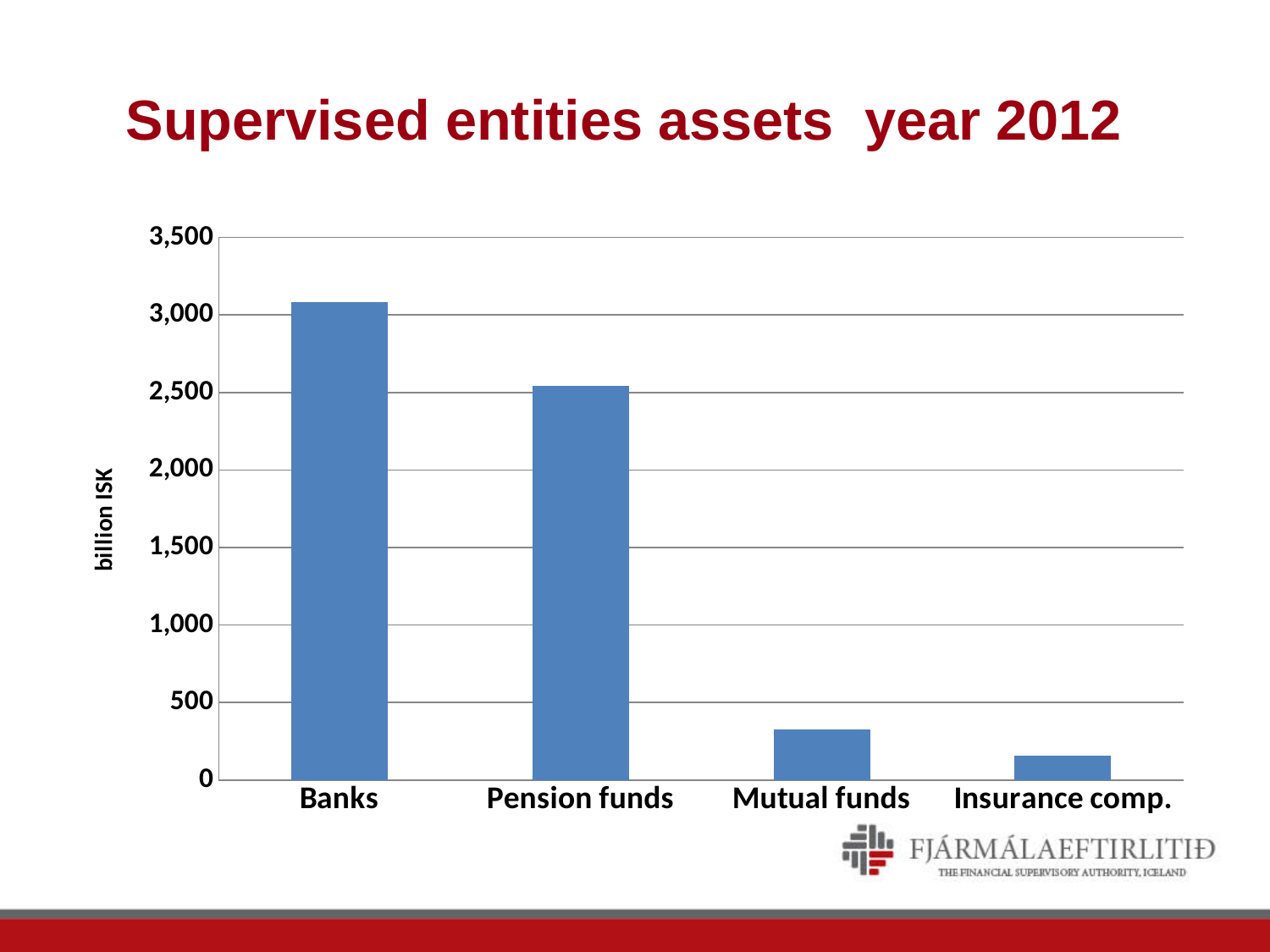

# Supervised entities assets  year 2012

### Chart

| Category |  |
|---|---|
| Banks | 3083.0 |
| Pension funds | 2540.0 |
| Mutual funds | 328.0 |
| Insurance comp. | 155.0 |